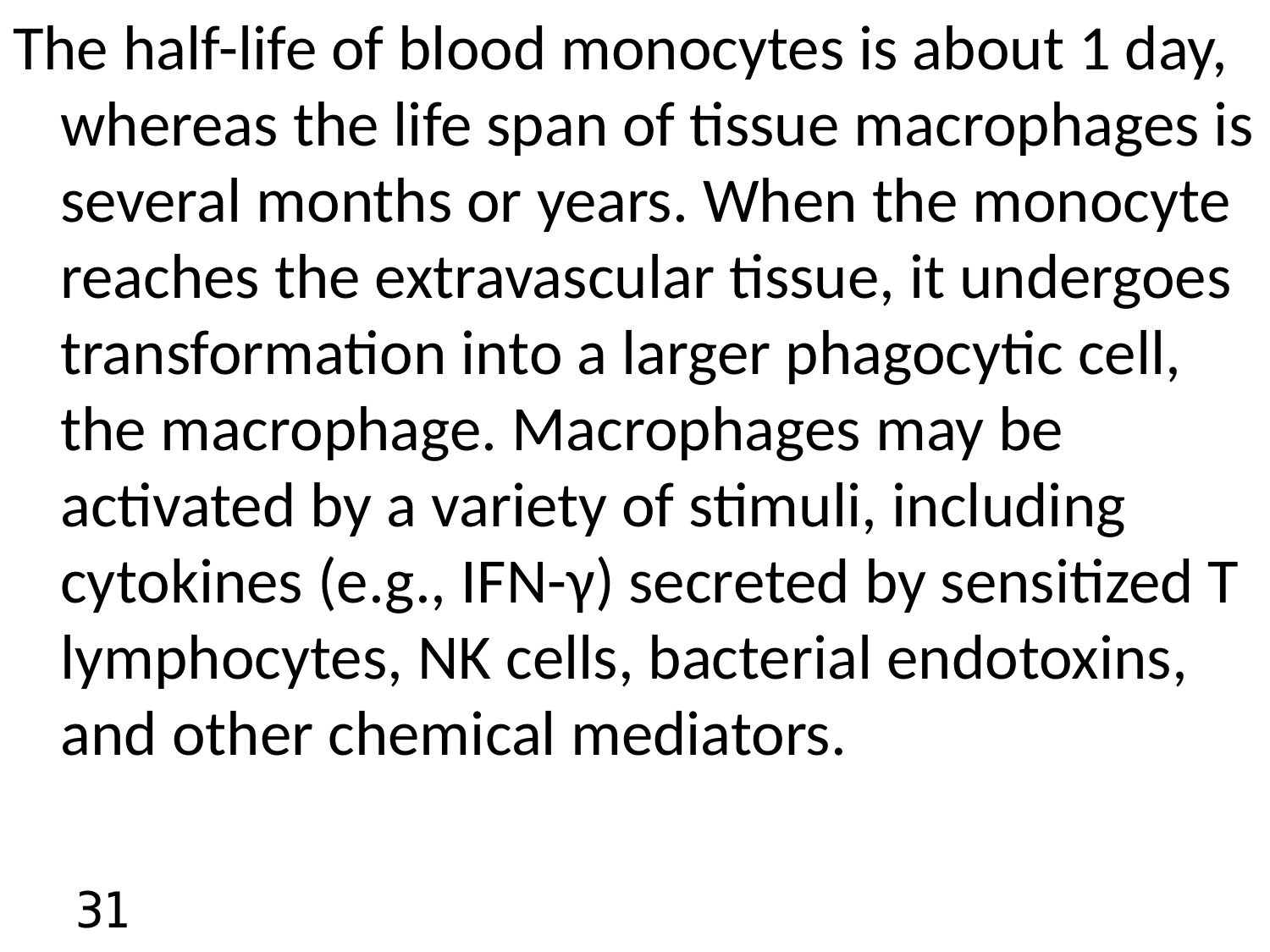

The half-life of blood monocytes is about 1 day, whereas the life span of tissue macrophages is several months or years. When the monocyte reaches the extravascular tissue, it undergoes transformation into a larger phagocytic cell, the macrophage. Macrophages may be activated by a variety of stimuli, including cytokines (e.g., IFN-γ) secreted by sensitized T lymphocytes, NK cells, bacterial endotoxins, and other chemical mediators.
31